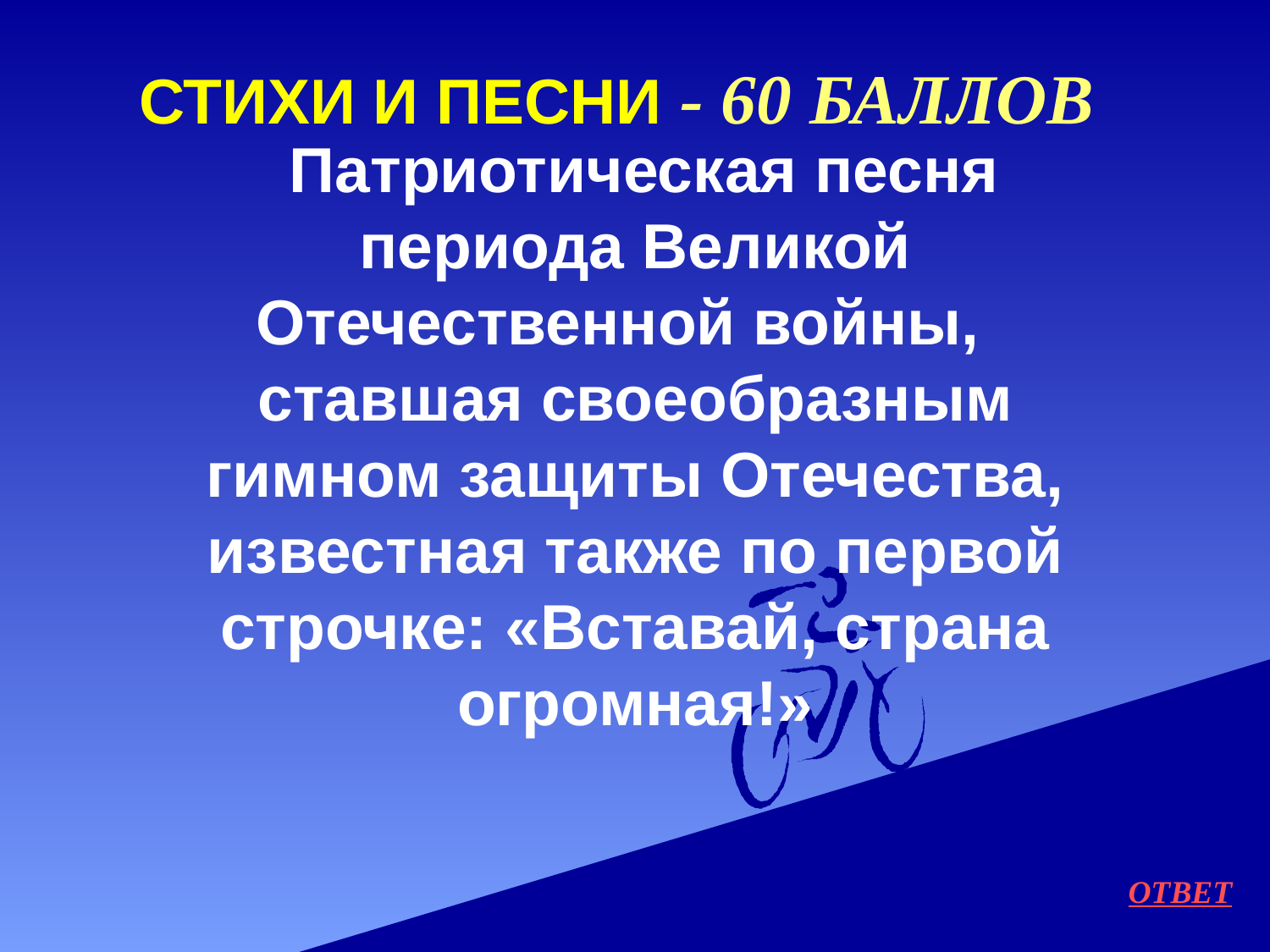

# Стихи и песни - 60 баллов
 Патриотическая песня периода Великой Отечественной войны,   ставшая своеобразным гимном защиты Отечества, известная также по первой строчке: «Вставай, страна огромная!»

ОТВЕТ